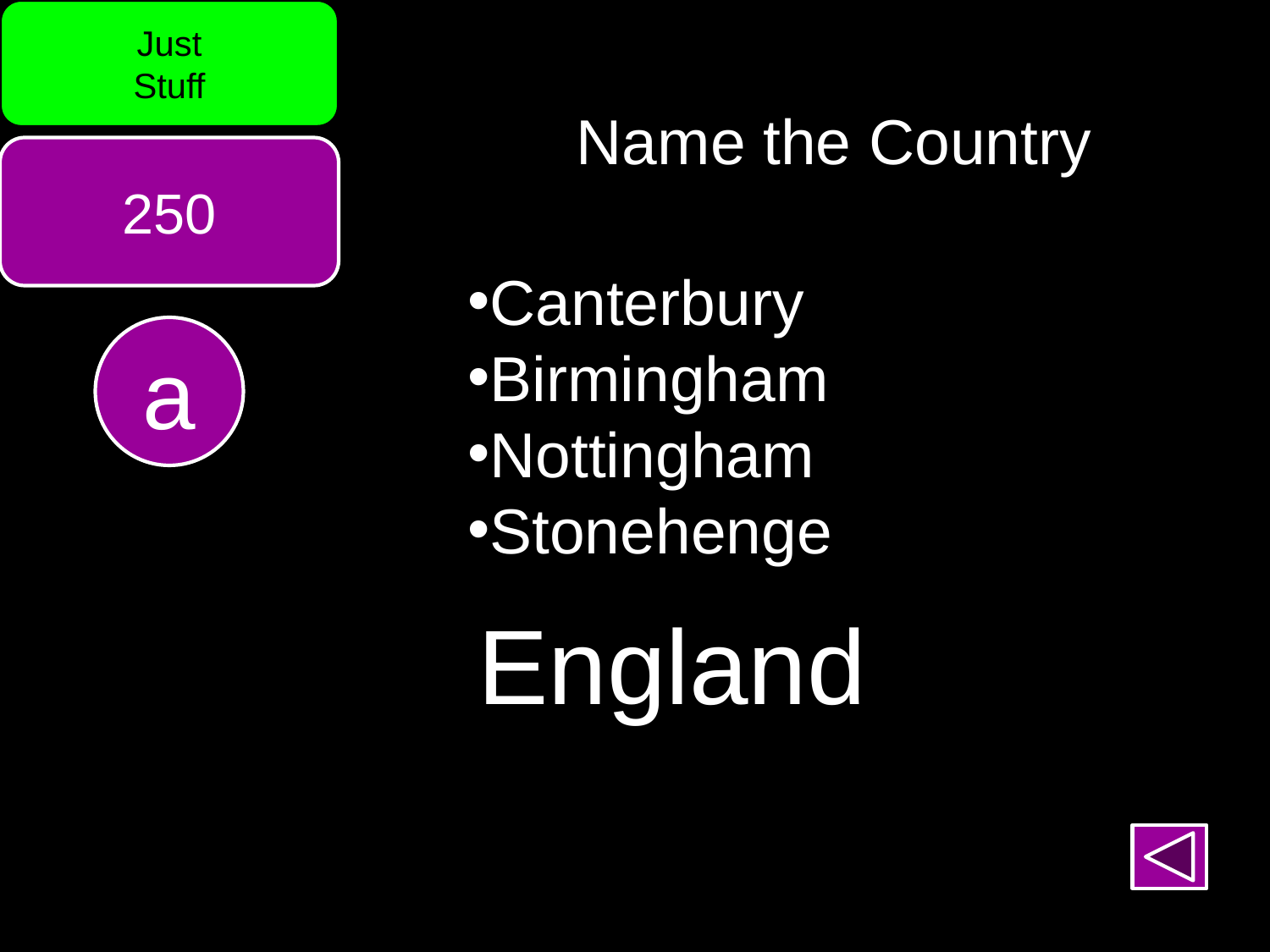

Just
Stuff
Name the Country
250

Canterbury
Birmingham
Nottingham
Stonehenge
a
England